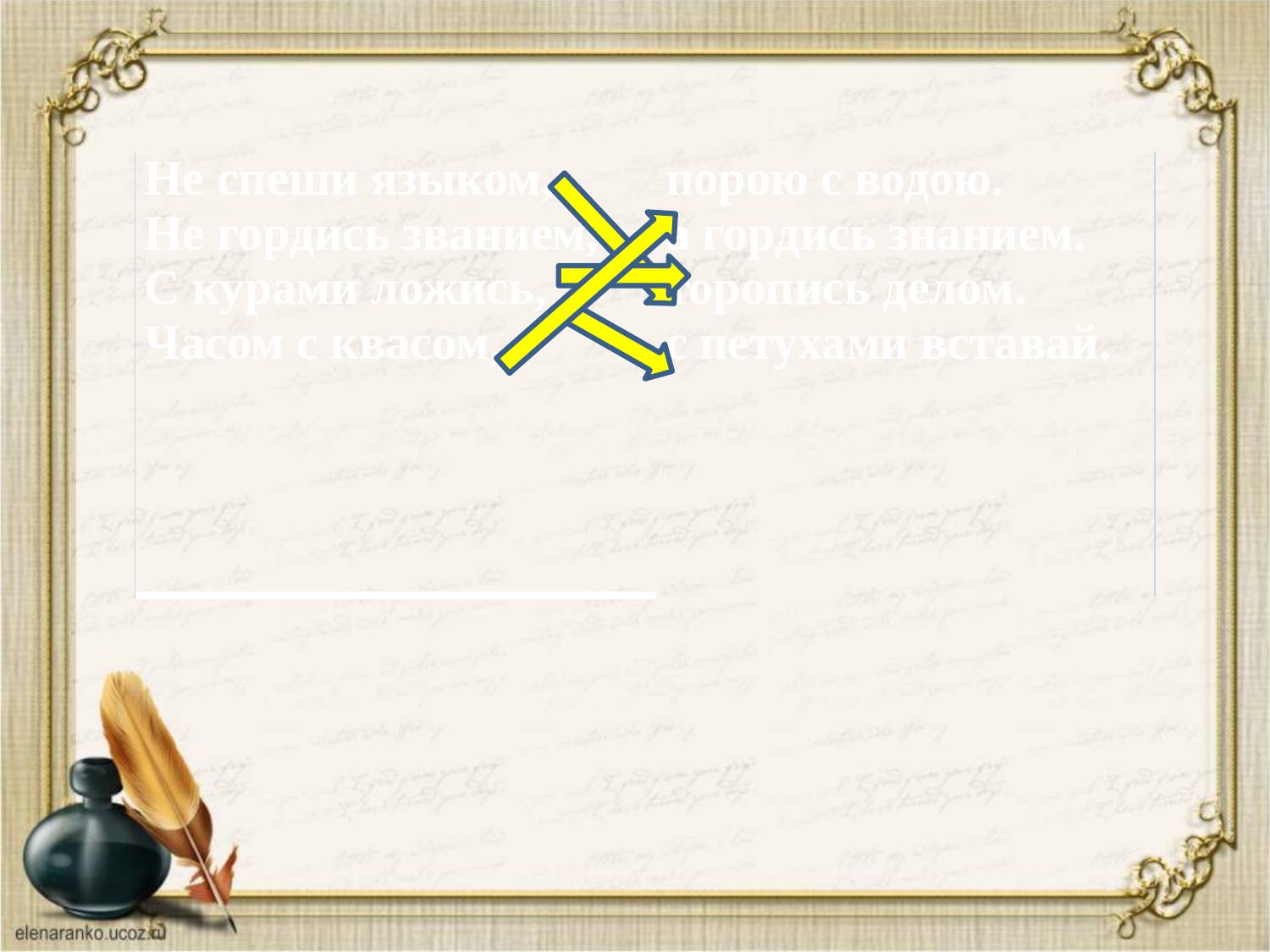

| Не спеши языком, Не гордись званием, С курами ложись, Часом с квасом, | порою с водою. а гордись знанием. торопись делом. с петухами вставай. |
| --- | --- |